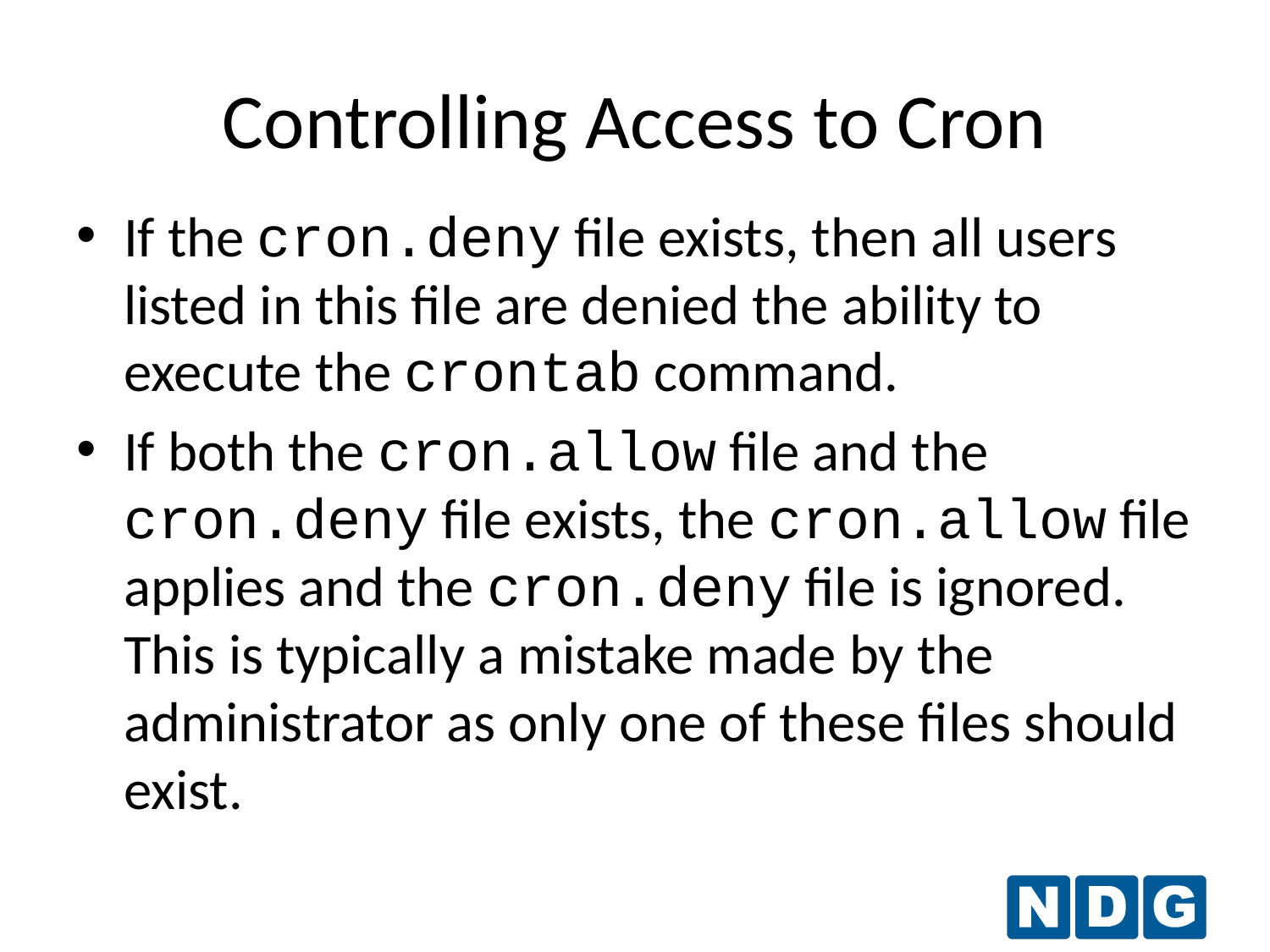

Controlling Access to Cron
If the cron.deny file exists, then all users listed in this file are denied the ability to execute the crontab command.
If both the cron.allow file and the cron.deny file exists, the cron.allow file applies and the cron.deny file is ignored.  This is typically a mistake made by the administrator as only one of these files should exist.